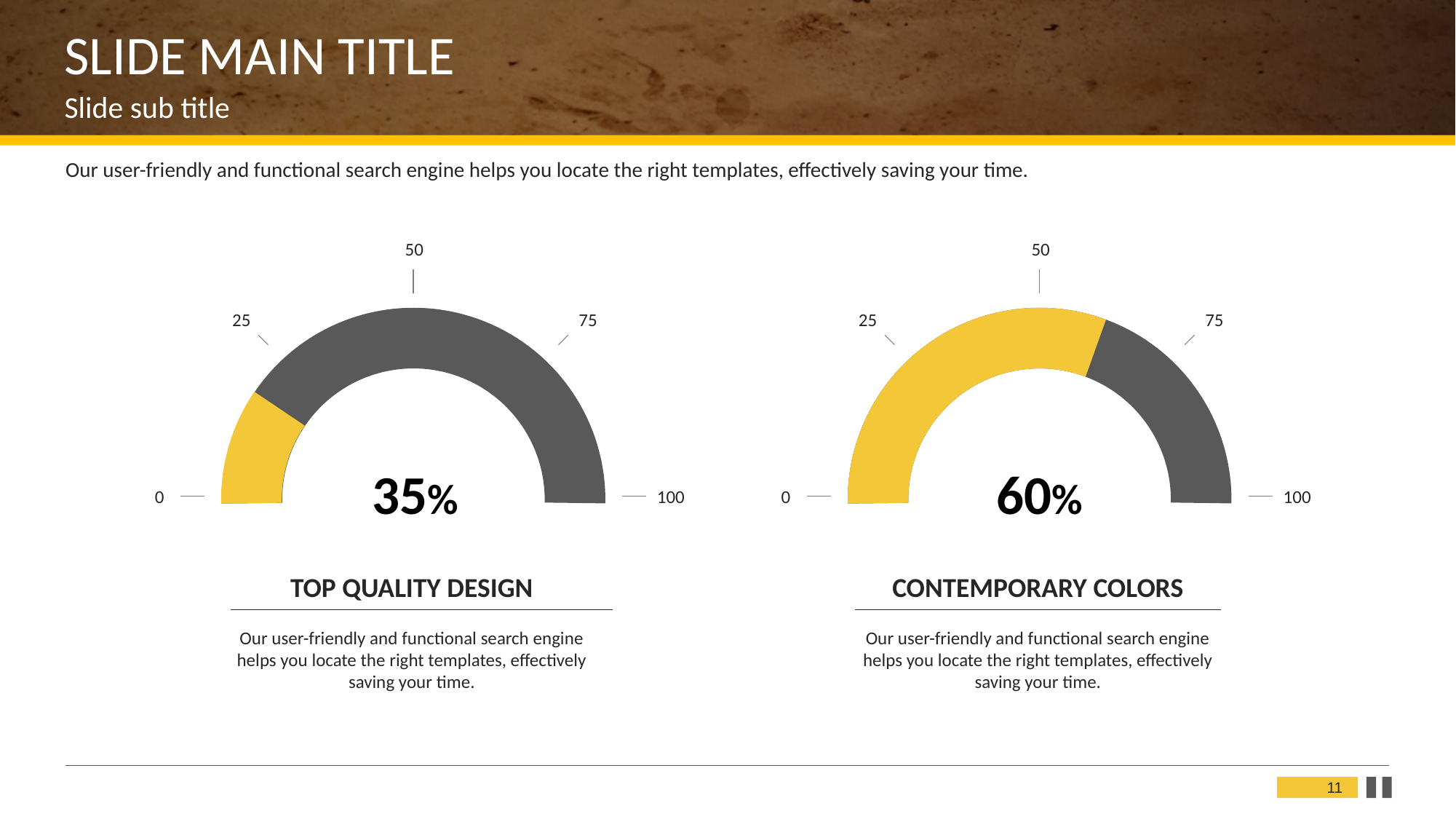

SLIDE MAIN TITLE
Slide sub title
Our user-friendly and functional search engine helps you locate the right templates, effectively saving your time.
50
25
75
0
100
50
25
75
0
100

35%
60%
TOP QUALITY DESIGN
Our user-friendly and functional search engine helps you locate the right templates, effectively saving your time.
CONTEMPORARY COLORS
Our user-friendly and functional search engine helps you locate the right templates, effectively saving your time.
11